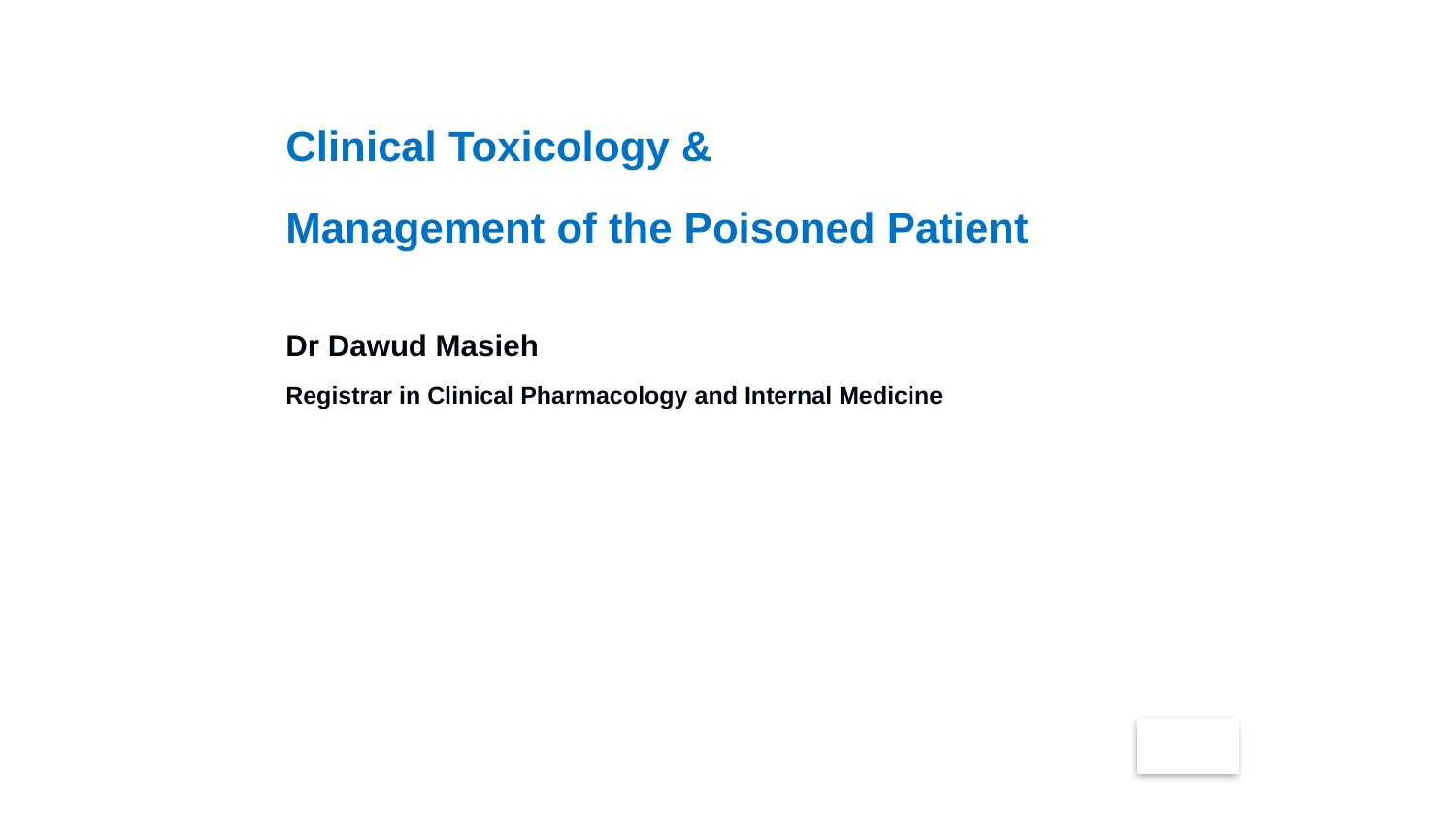

Clinical Toxicology &
Management of the Poisoned Patient
Dr Dawud Masieh
Registrar in Clinical Pharmacology and Internal Medicine